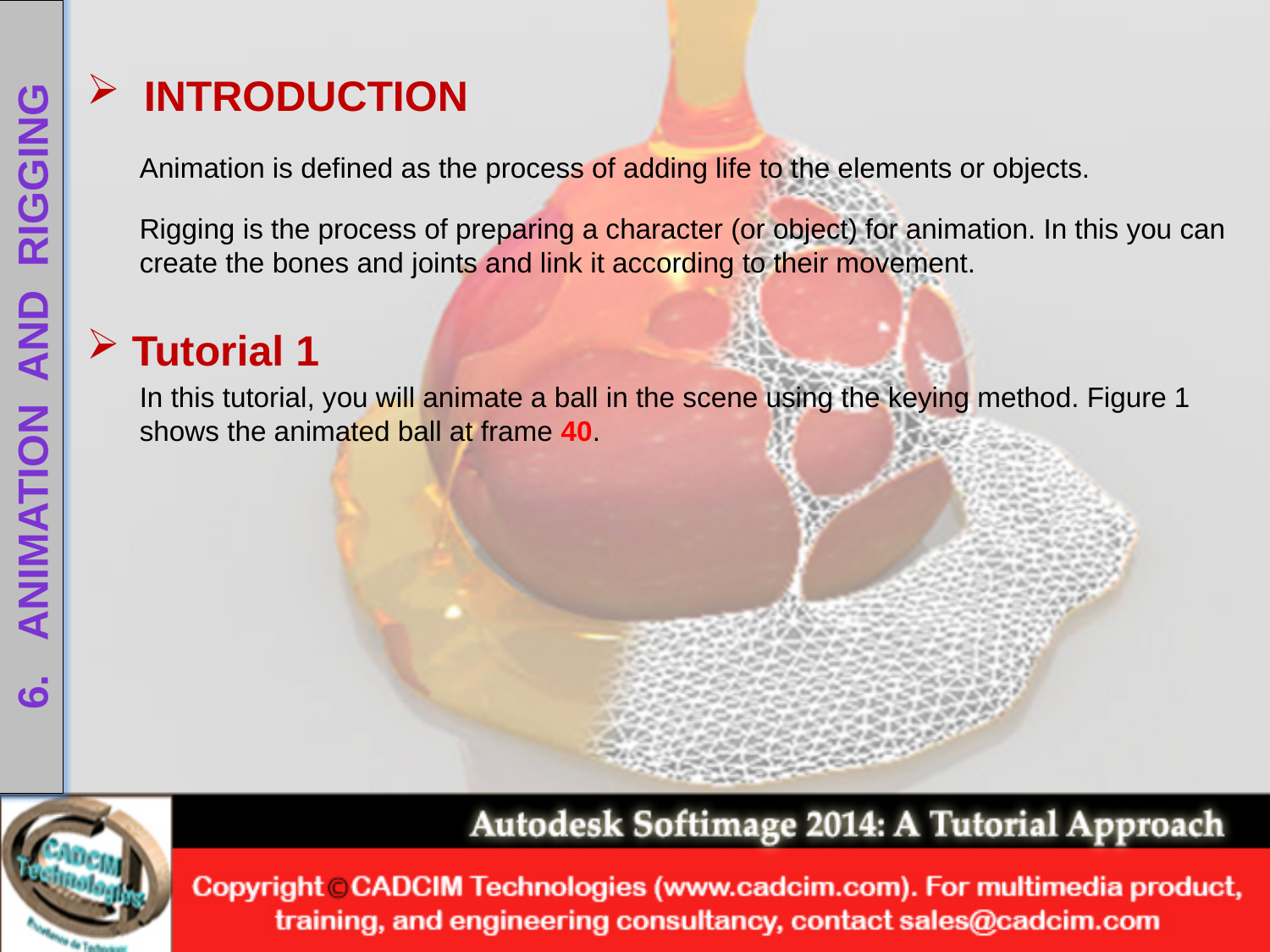

INTRODUCTION
Animation is defined as the process of adding life to the elements or objects.
Rigging is the process of preparing a character (or object) for animation. In this you can create the bones and joints and link it according to their movement.
 Tutorial 1
In this tutorial, you will animate a ball in the scene using the keying method. Figure 1 shows the animated ball at frame 40.